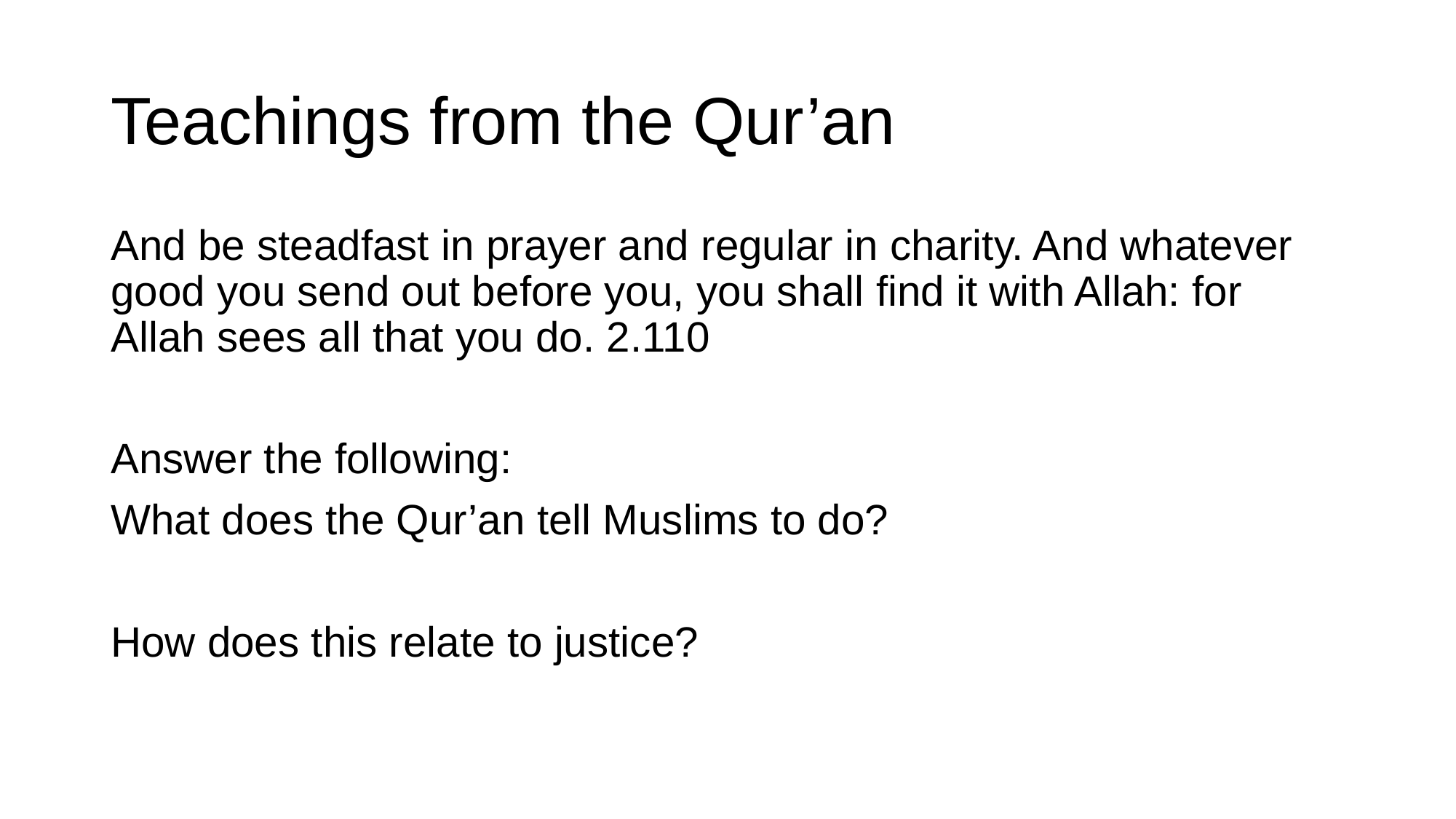

# Teachings from the Qur’an
And be steadfast in prayer and regular in charity. And whatever good you send out before you, you shall find it with Allah: for Allah sees all that you do. 2.110

Answer the following:
What does the Qur’an tell Muslims to do?

How does this relate to justice?